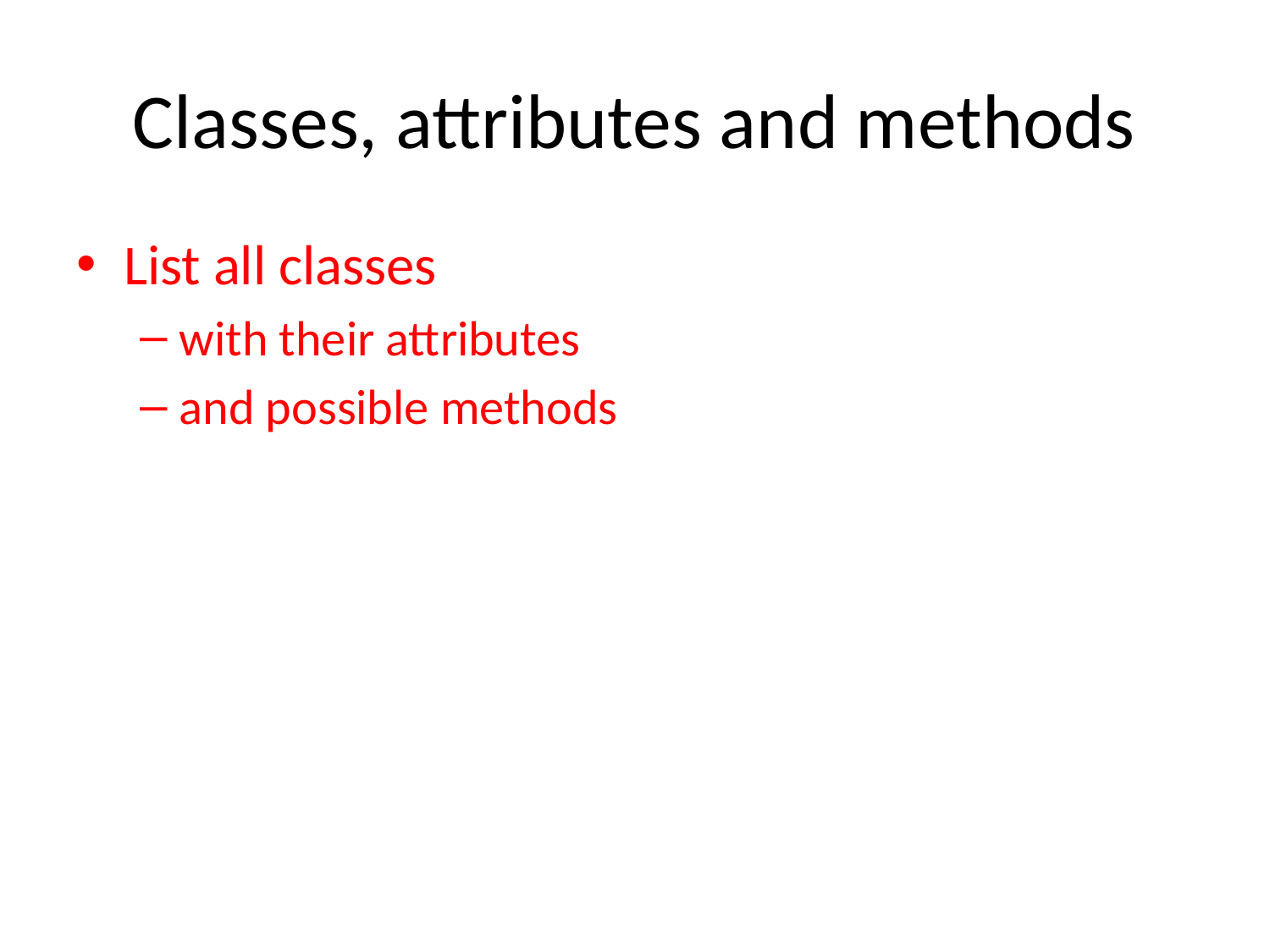

# Classes, attributes and methods
List all classes
with their attributes
and possible methods